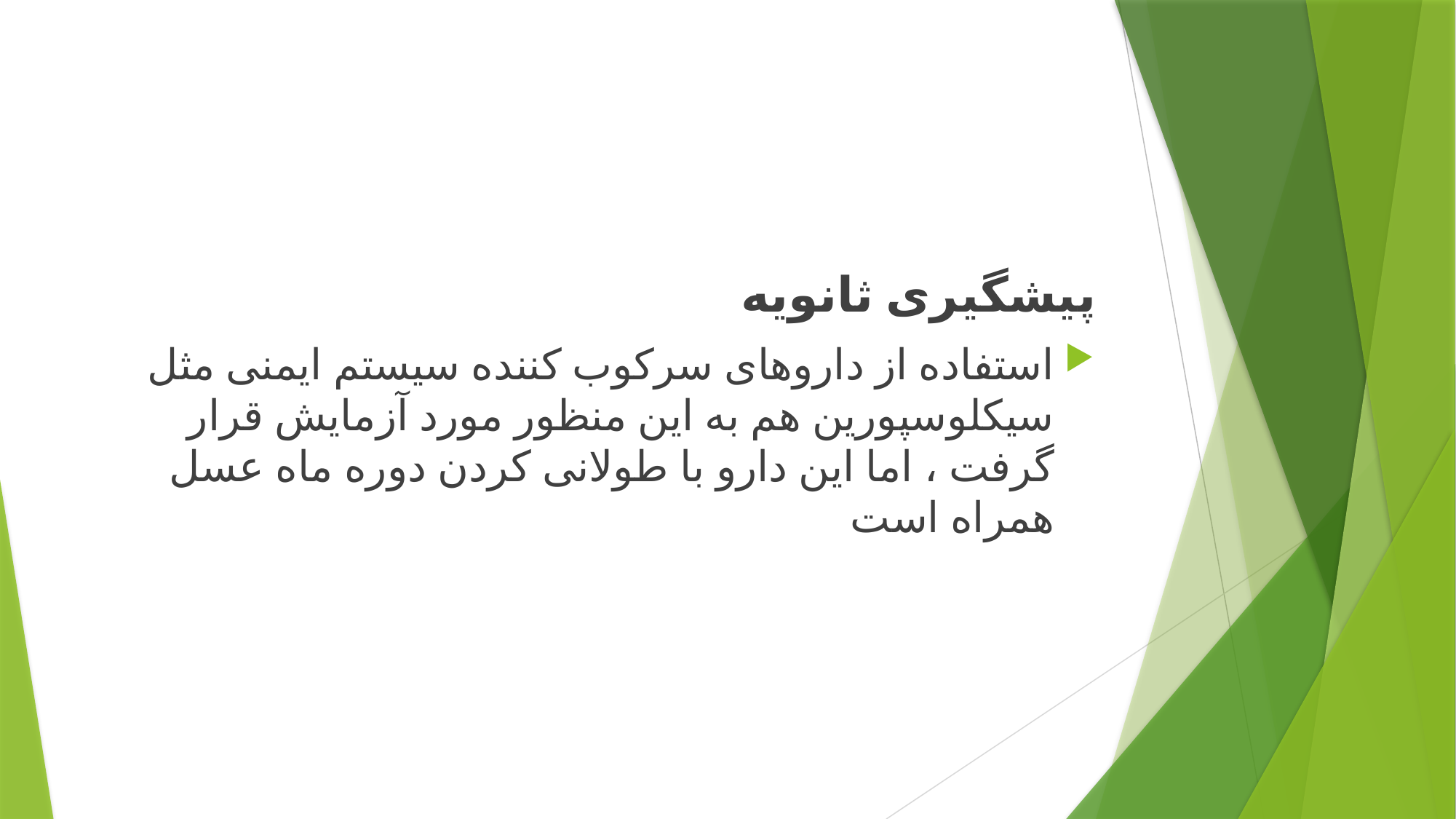

#
پیشگیری ثانویه
استفاده از داروهای سرکوب کننده سیستم ایمنی مثل سیکلوسپورین هم به این منظور مورد آزمایش قرار گرفت ، اما این دارو با طولانی کردن دوره ماه عسل همراه است